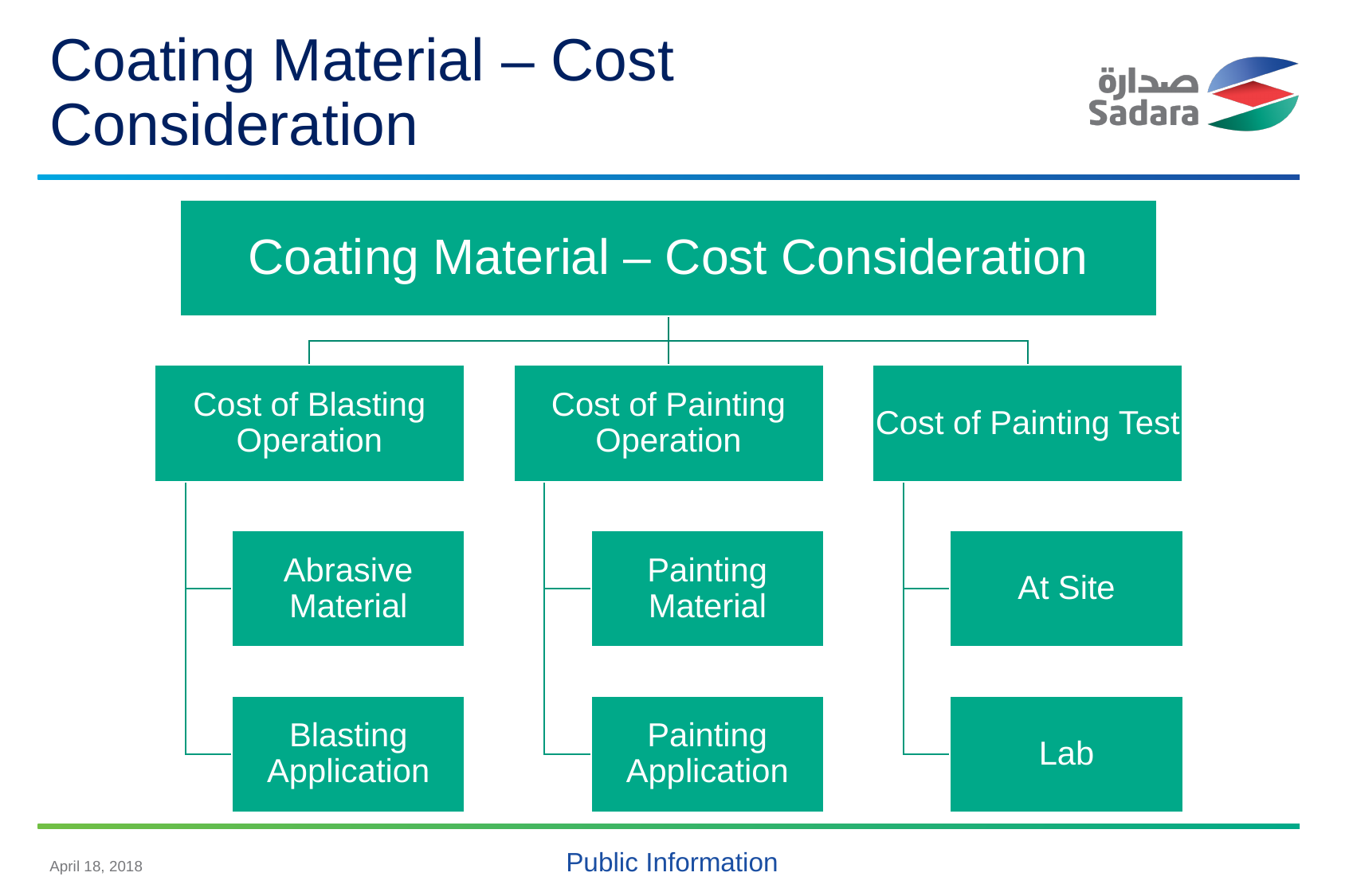

# Coating Material – Cost Consideration
Coating Material – Cost Consideration
Cost of Blasting Operation
Abrasive Material
Blasting Application
Cost of Painting Operation
Painting Material
Painting Application
Cost of Painting Test
At Site
Lab
April 18, 2018